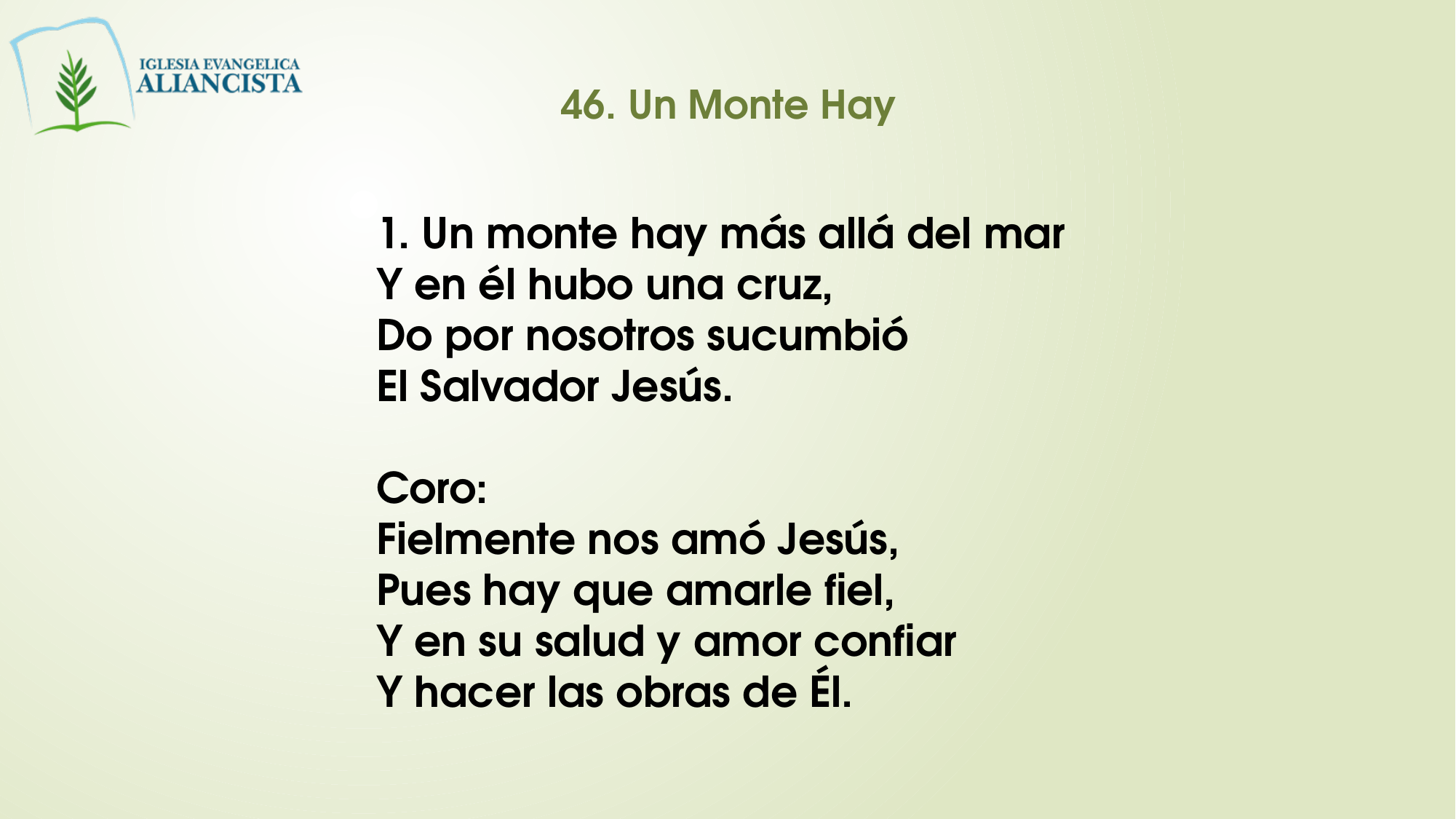

46. Un Monte Hay
1. Un monte hay más allá del mar
Y en él hubo una cruz,
Do por nosotros sucumbió
El Salvador Jesús.

Coro:
Fielmente nos amó Jesús,
Pues hay que amarle fiel,
Y en su salud y amor confiar
Y hacer las obras de Él.